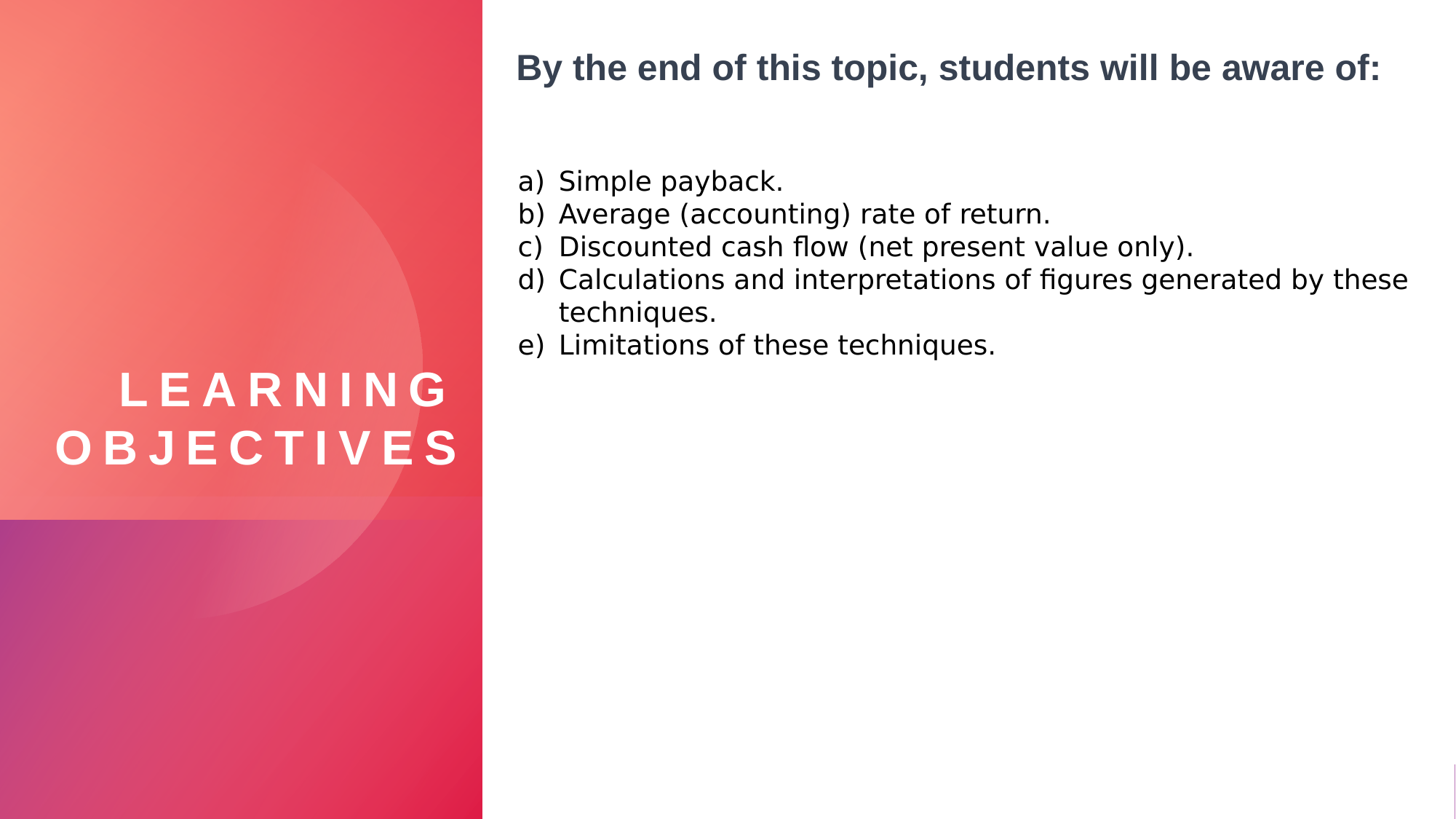

By the end of this topic, students will be aware of:
# Learning objectives

Simple payback.
Average (accounting) rate of return.
Discounted cash flow (net present value only).
Calculations and interpretations of figures generated by these techniques.
Limitations of these techniques.